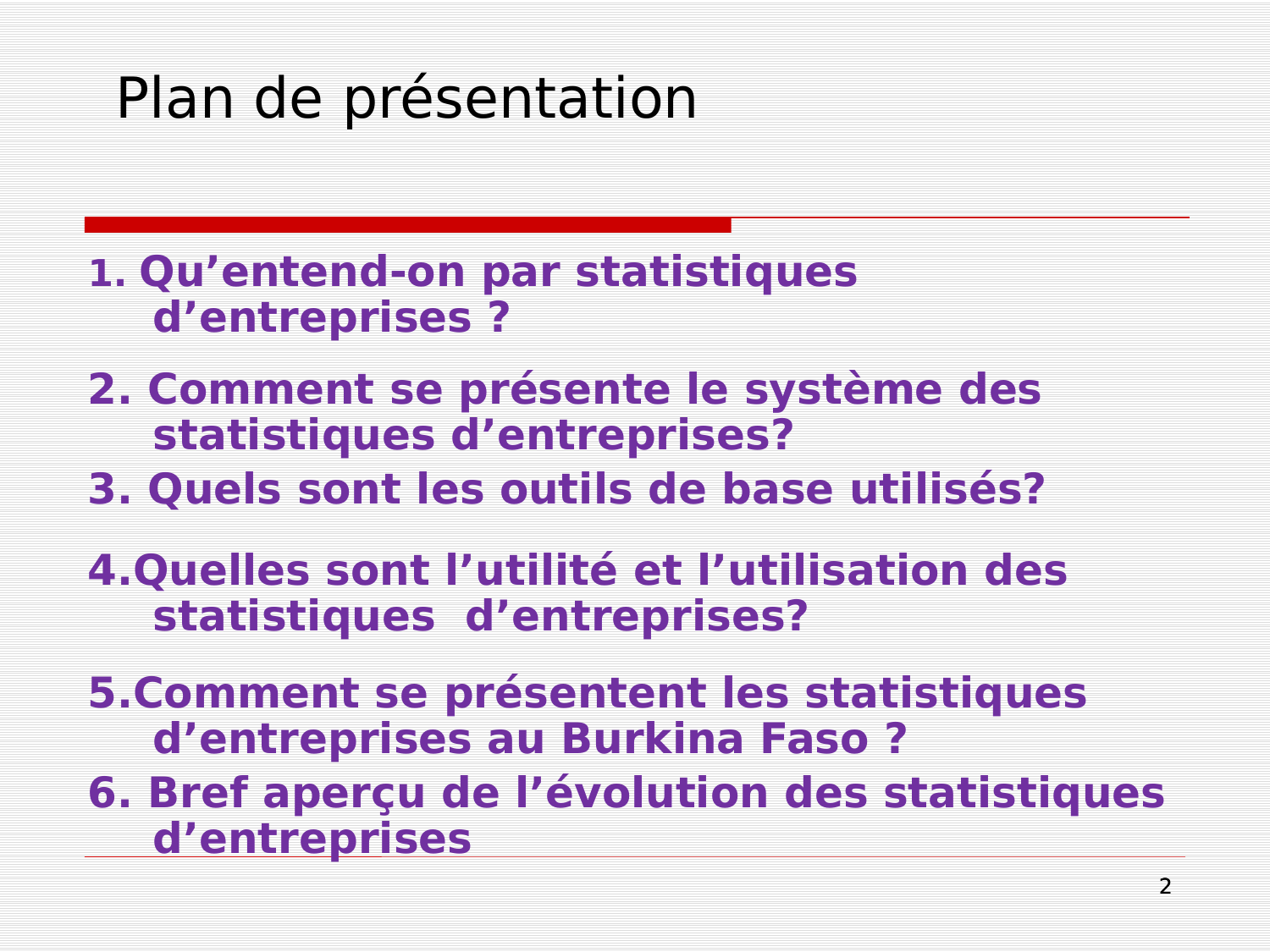

# Plan de présentation

1. Qu’entend-on par statistiques d’entreprises ?

2. Comment se présente le système des statistiques d’entreprises?
3. Quels sont les outils de base utilisés?

4.Quelles sont l’utilité et l’utilisation des statistiques  d’entreprises?

5.Comment se présentent les statistiques  d’entreprises au Burkina Faso ?
6. Bref aperçu de l’évolution des statistiques d’entreprises

2
2